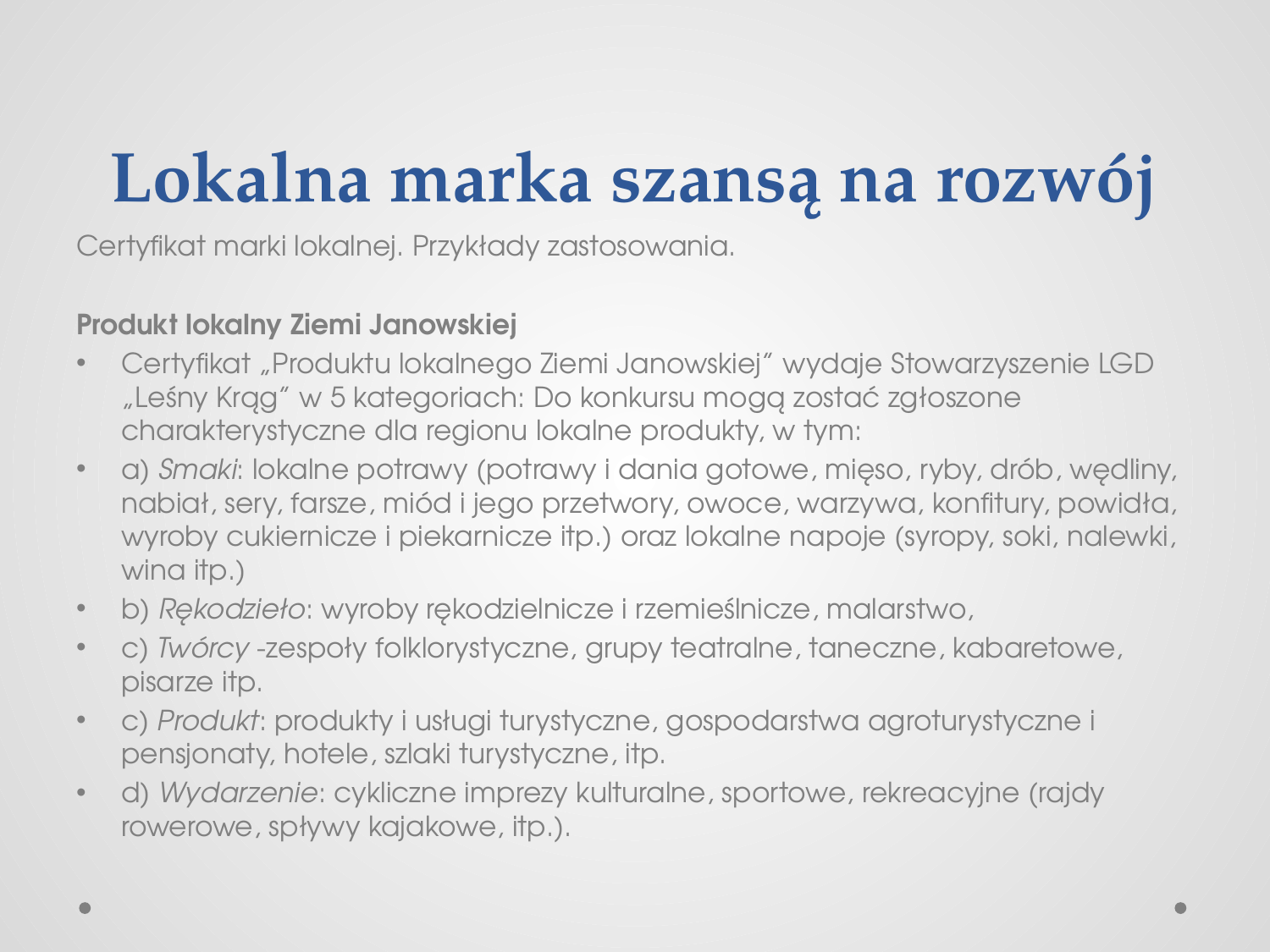

# Lokalna marka szansą na rozwój
Certyfikat marki lokalnej. Przykłady zastosowania.

Produkt lokalny Ziemi Janowskiej
Certyfikat „Produktu lokalnego Ziemi Janowskiej” wydaje Stowarzyszenie LGD „Leśny Krąg” w 5 kategoriach: Do konkursu mogą zostać zgłoszone charakterystyczne dla regionu lokalne produkty, w tym:
a) Smaki: lokalne potrawy (potrawy i dania gotowe, mięso, ryby, drób, wędliny, nabiał, sery, farsze, miód i jego przetwory, owoce, warzywa, konfitury, powidła, wyroby cukiernicze i piekarnicze itp.) oraz lokalne napoje (syropy, soki, nalewki, wina itp.)
b) Rękodzieło: wyroby rękodzielnicze i rzemieślnicze, malarstwo,
c) Twórcy -zespoły folklorystyczne, grupy teatralne, taneczne, kabaretowe, pisarze itp.
c) Produkt: produkty i usługi turystyczne, gospodarstwa agroturystyczne i pensjonaty, hotele, szlaki turystyczne, itp.
d) Wydarzenie: cykliczne imprezy kulturalne, sportowe, rekreacyjne (rajdy rowerowe, spływy kajakowe, itp.).